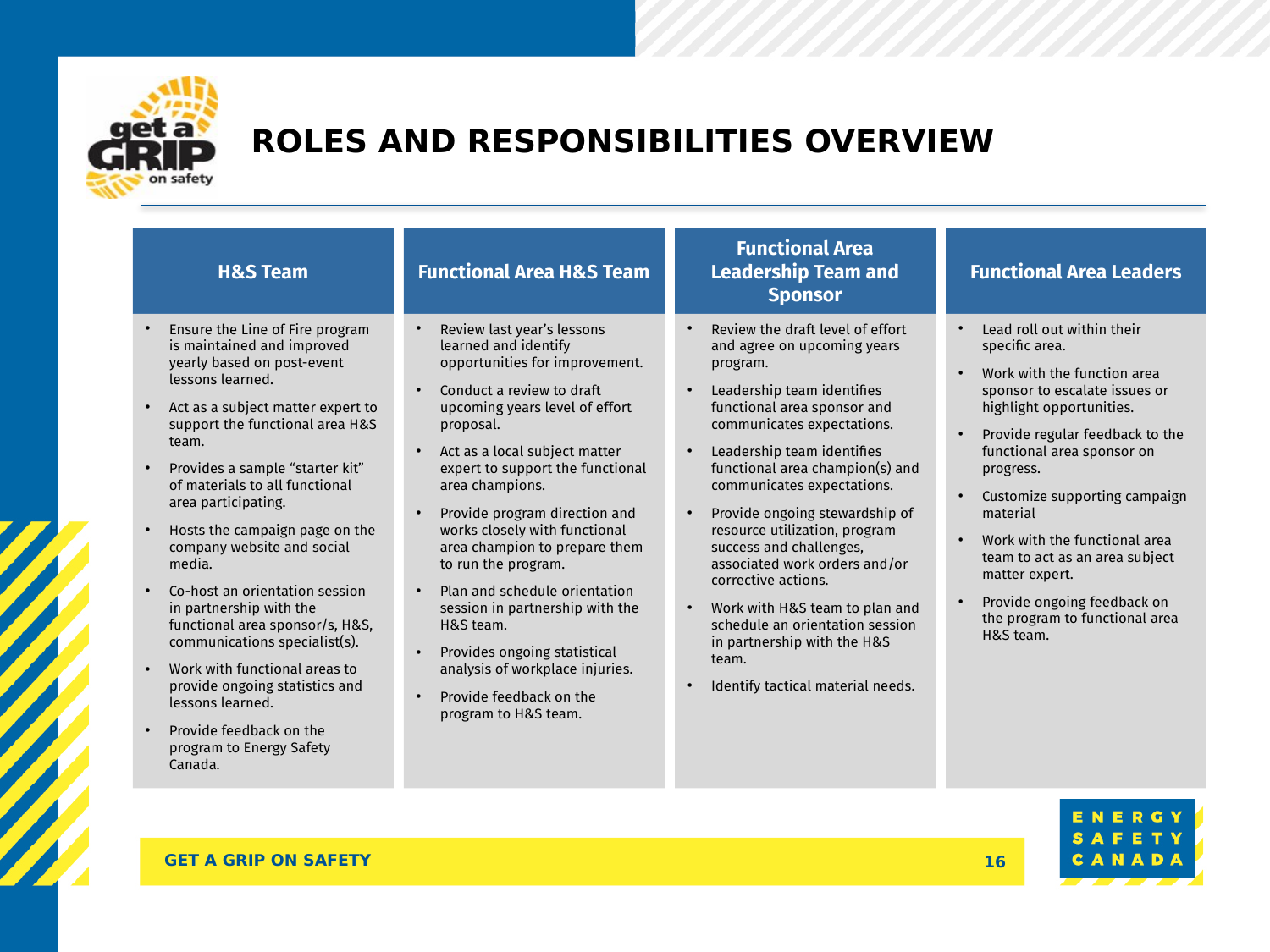

# Roles and Responsibilities overview
H&S Team
Functional Area H&S Team
Functional Area Leadership Team and Sponsor
Functional Area Leaders
Ensure the Line of Fire program is maintained and improved yearly based on post-event lessons learned.
Act as a subject matter expert to support the functional area H&S team.
Provides a sample “starter kit” of materials to all functional area participating.
Hosts the campaign page on the company website and social media.
Co-host an orientation session in partnership with the functional area sponsor/s, H&S, communications specialist(s).
Work with functional areas to provide ongoing statistics and lessons learned.
Provide feedback on the program to Energy Safety Canada.
Review last year’s lessons learned and identify opportunities for improvement.
Conduct a review to draft upcoming years level of effort proposal.
Act as a local subject matter expert to support the functional area champions.
Provide program direction and works closely with functional area champion to prepare them to run the program.
Plan and schedule orientation session in partnership with the H&S team.
Provides ongoing statistical analysis of workplace injuries.
Provide feedback on the program to H&S team.
Review the draft level of effort and agree on upcoming years program.
Leadership team identifies functional area sponsor and communicates expectations.
Leadership team identifies functional area champion(s) and communicates expectations.
Provide ongoing stewardship of resource utilization, program success and challenges, associated work orders and/or corrective actions.
Work with H&S team to plan and schedule an orientation session in partnership with the H&S team.
Identify tactical material needs.
Lead roll out within their specific area.
Work with the function area sponsor to escalate issues or highlight opportunities.
Provide regular feedback to the  functional area sponsor on progress.
Customize supporting campaign material
Work with the functional area team to act as an area subject matter expert.
Provide ongoing feedback on the program to functional area H&S team.
Get a Grip on Safety
16